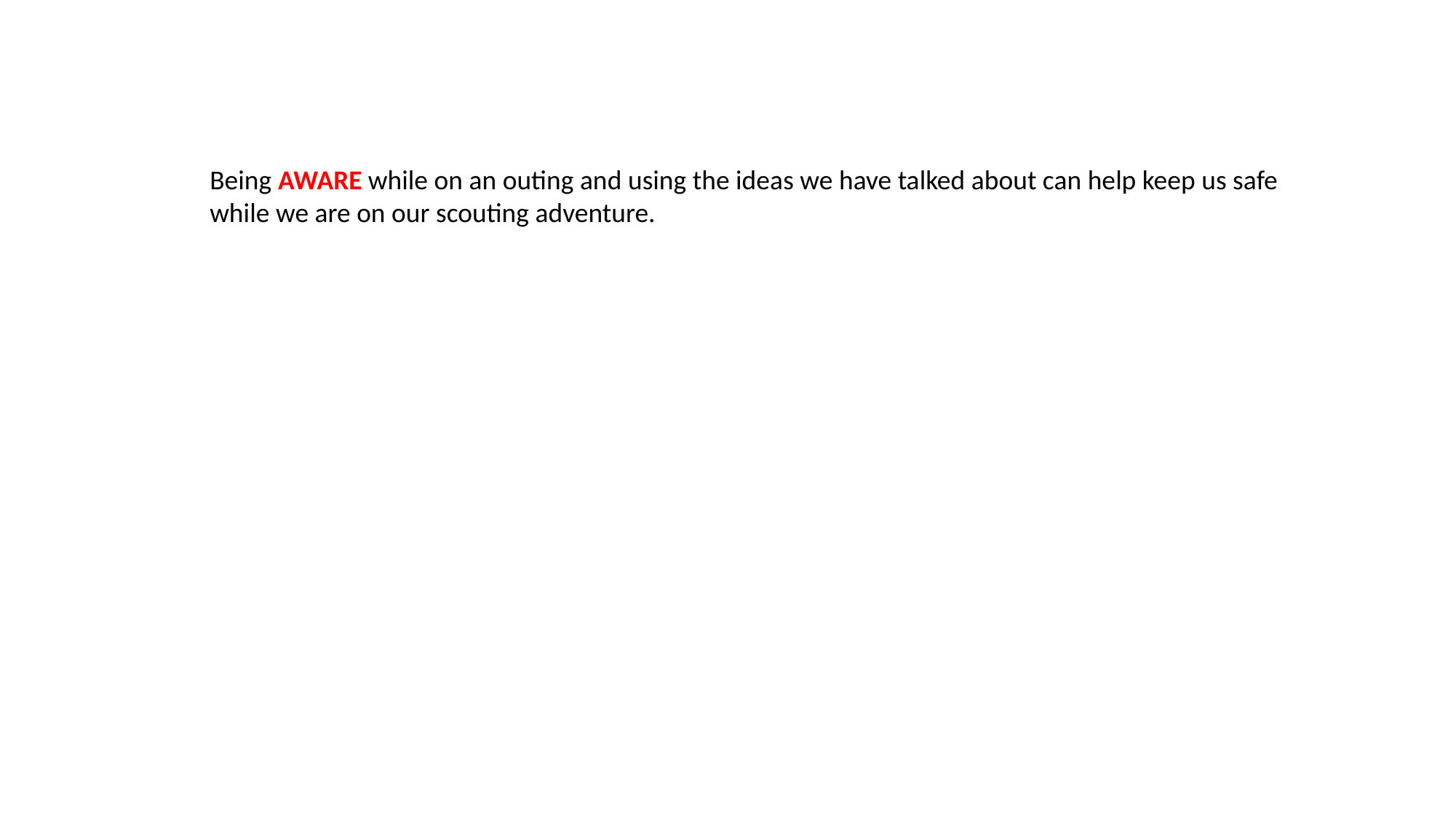

Being AWARE while on an outing and using the ideas we have talked about can help keep us safe while we are on our scouting adventure.